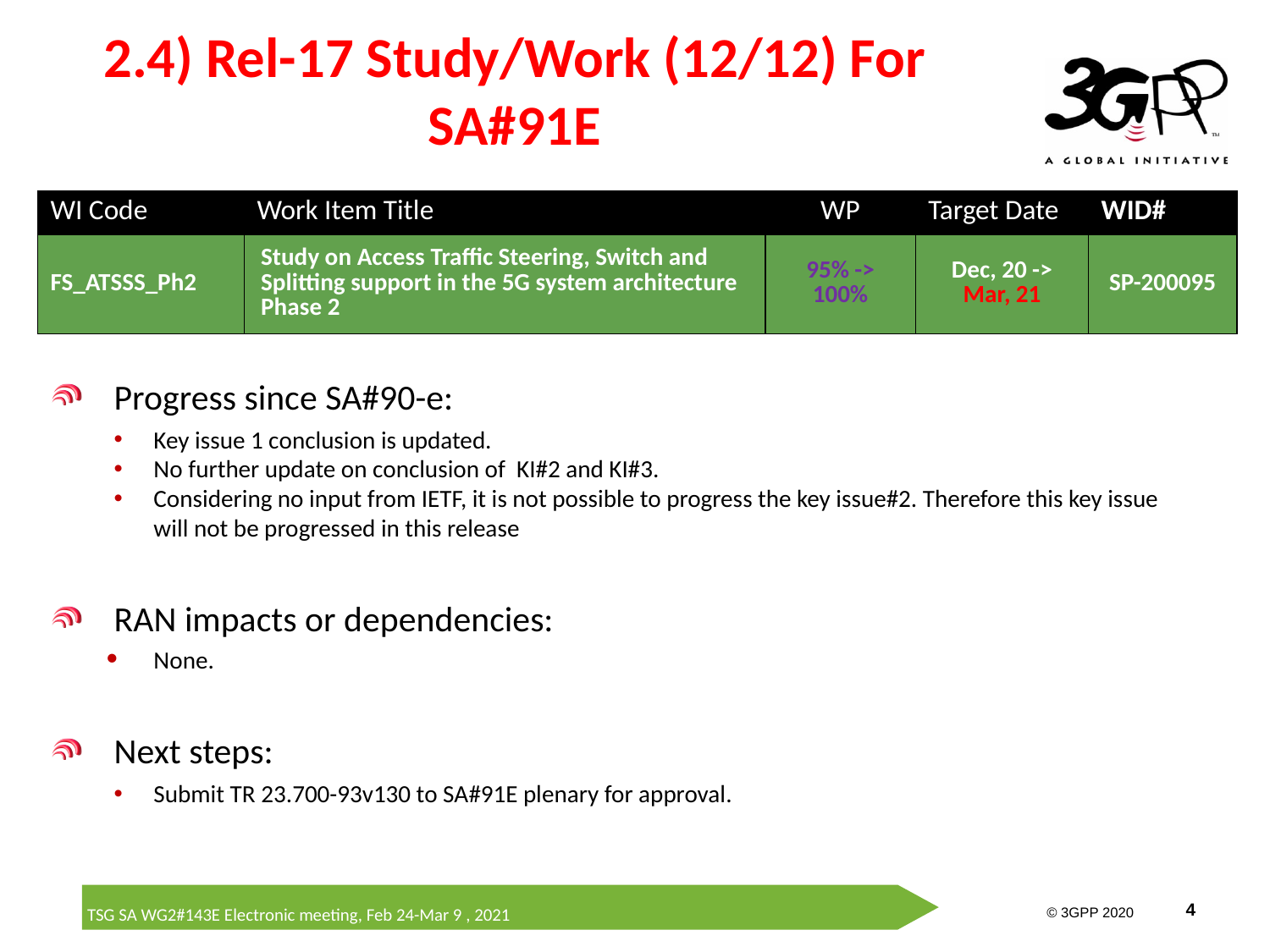

# 2.4) Rel-17 Study/Work (12/12) For SA#91E
| WI Code | Work Item Title | WP | Target Date | WID# |
| --- | --- | --- | --- | --- |
| FS\_ATSSS\_Ph2 | Study on Access Traffic Steering, Switch and Splitting support in the 5G system architecture Phase 2 | 95% -> 100% | Dec, 20 -> Mar, 21 | SP-200095 |
Progress since SA#90-e:
Key issue 1 conclusion is updated.
No further update on conclusion of  KI#2 and KI#3.
Considering no input from IETF, it is not possible to progress the key issue#2. Therefore this key issue will not be progressed in this release

RAN impacts or dependencies:
None.

Next steps:
Submit TR 23.700-93v130 to SA#91E plenary for approval.